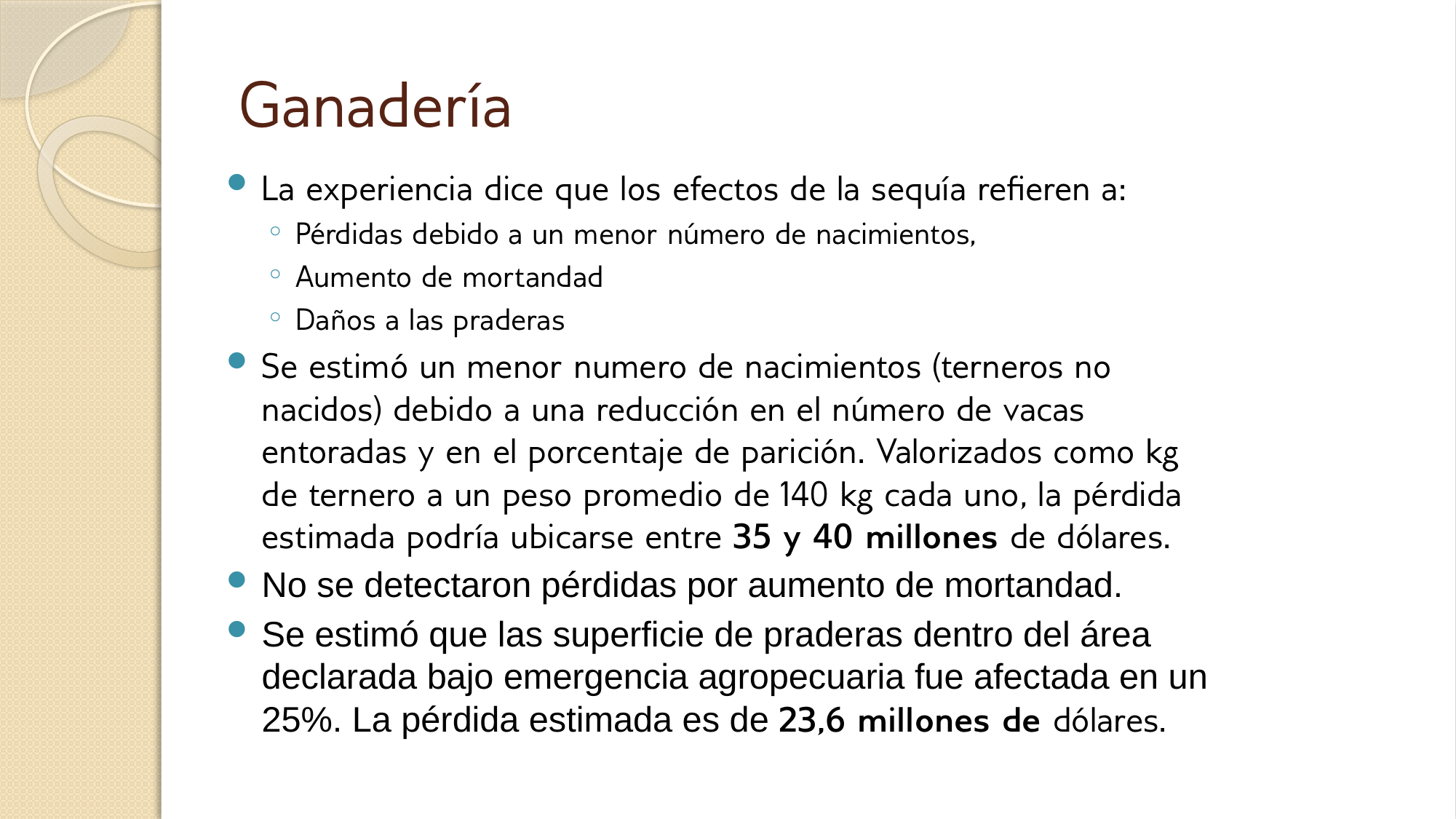

# Ganadería
La experiencia dice que los efectos de la sequía refieren a:
Pérdidas debido a un menor número de nacimientos,
Aumento de mortandad
Daños a las praderas
Se estimó un menor numero de nacimientos (terneros no nacidos) debido a una reducción en el número de vacas entoradas y en el porcentaje de parición. Valorizados como kg de ternero a un peso promedio de 140 kg cada uno, la pérdida estimada podría ubicarse entre 35 y 40 millones de dólares.
No se detectaron pérdidas por aumento de mortandad.
Se estimó que las superficie de praderas dentro del área declarada bajo emergencia agropecuaria fue afectada en un 25%. La pérdida estimada es de 23,6 millones de dólares.